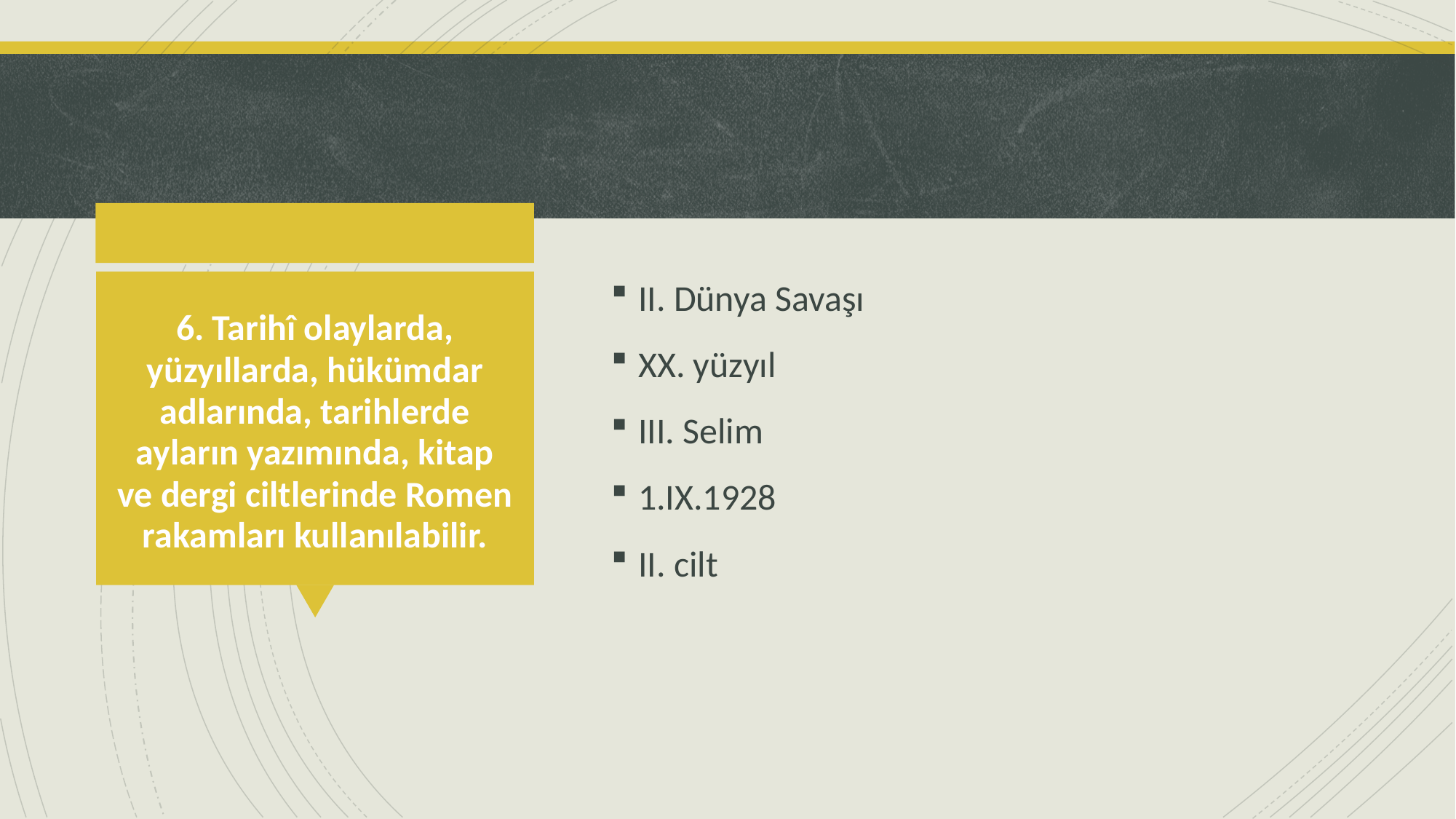

II. Dünya Savaşı
XX. yüzyıl
III. Selim
1.IX.1928
II. cilt
# 6. Tarihî olaylarda, yüzyıllarda, hükümdar adlarında, tarihlerde ayların yazımında, kitap ve dergi ciltlerinde Romen rakamları kullanılabilir.